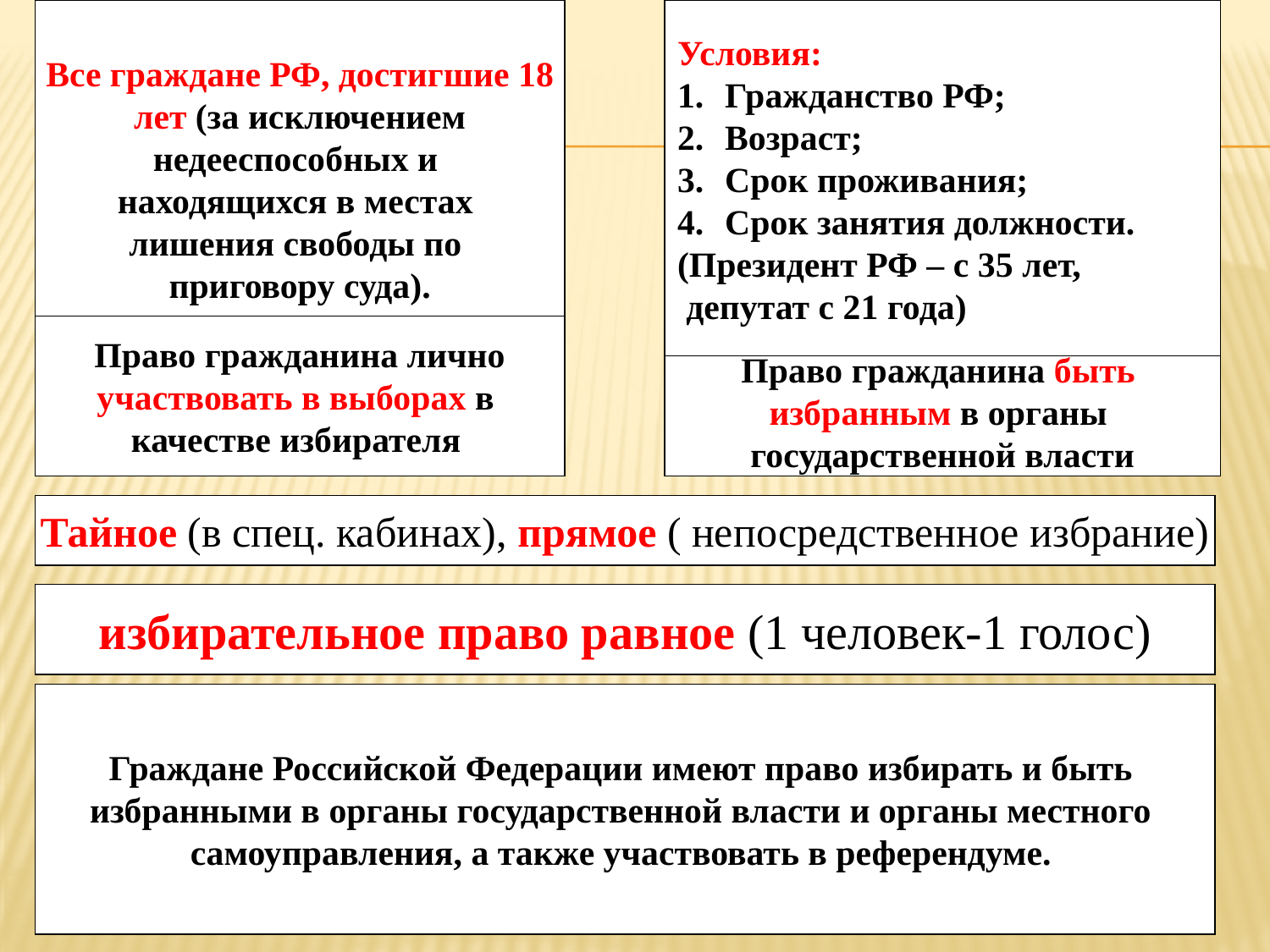

Условия:
Гражданство РФ;
Возраст;
Срок проживания;
Срок занятия должности.
(Президент РФ – с 35 лет,
 депутат с 21 года)
Все граждане РФ, достигшие 18
лет (за исключением
недееспособных и
находящихся в местах
лишения свободы по
приговору суда).
Право гражданина лично
участвовать в выборах в
качестве избирателя
Право гражданина быть
избранным в органы
государственной власти
Тайное (в спец. кабинах), прямое ( непосредственное избрание)
избирательное право равное (1 человек-1 голос)
Граждане Российской Федерации имеют право избирать и быть
избранными в органы государственной власти и органы местного
самоуправления, а также участвовать в референдуме.